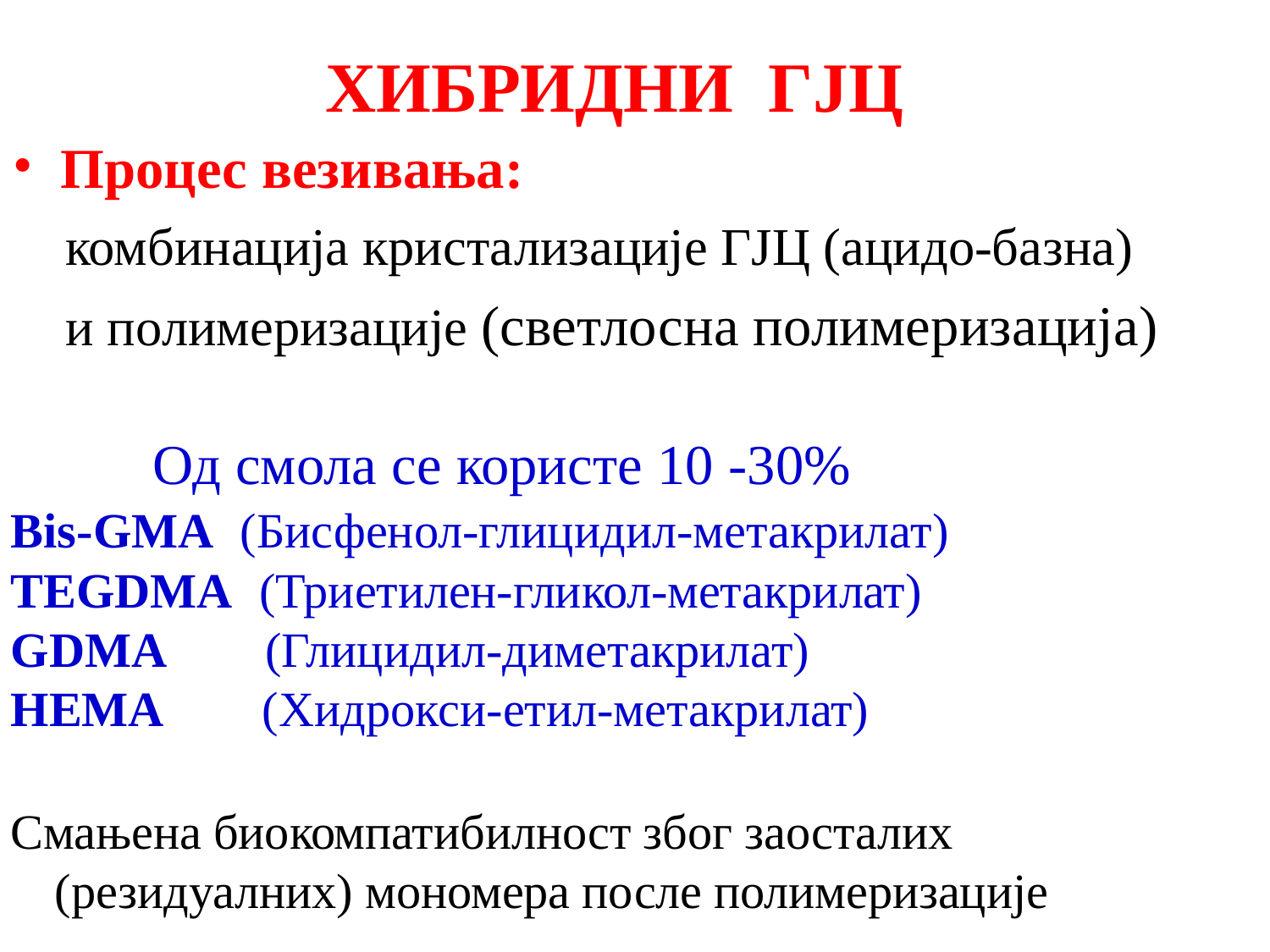

# ХИБРИДНИ  ГЈЦ
Процес везивања:
    комбинација кристализације ГЈЦ (ацидо-базна)
    и полимеризације (светлосна полимеризација)

          Од смола се користе 10 -30%
Bis-GMA  (Бисфенол-глицидил-метакрилат)
TЕGDMA  (Триетилен-гликол-метакрилат)
GDMA        (Глицидил-диметакрилат)
НЕMA        (Хидрокси-етил-метакрилат)

Смањена биокомпатибилност због заосталих (резидуалних) мономера после полимеризације